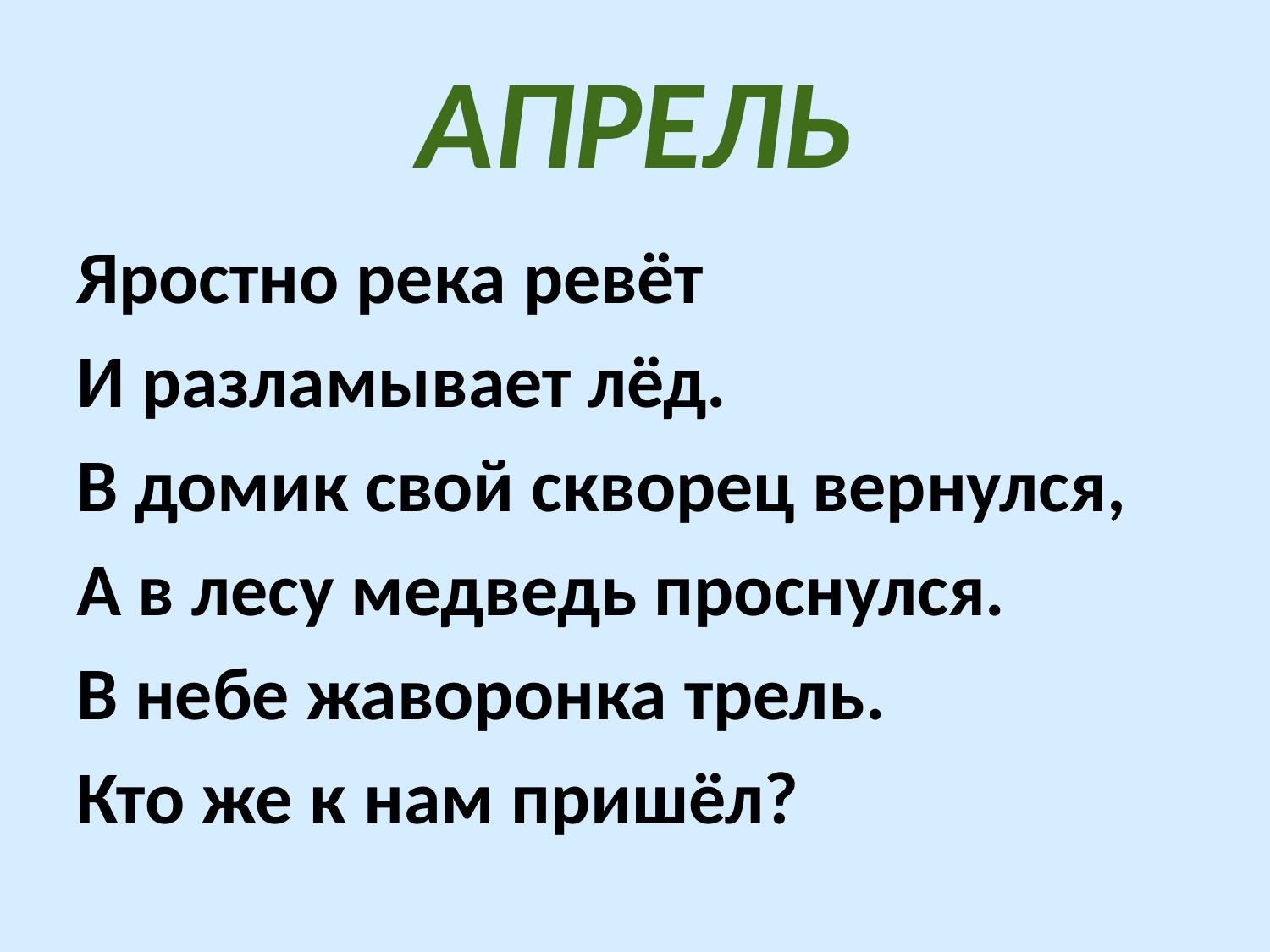

# АПРЕЛЬ
Яростно река ревёт
И разламывает лёд.
В домик свой скворец вернулся,
А в лесу медведь проснулся.
В небе жаворонка трель.
Кто же к нам пришёл?